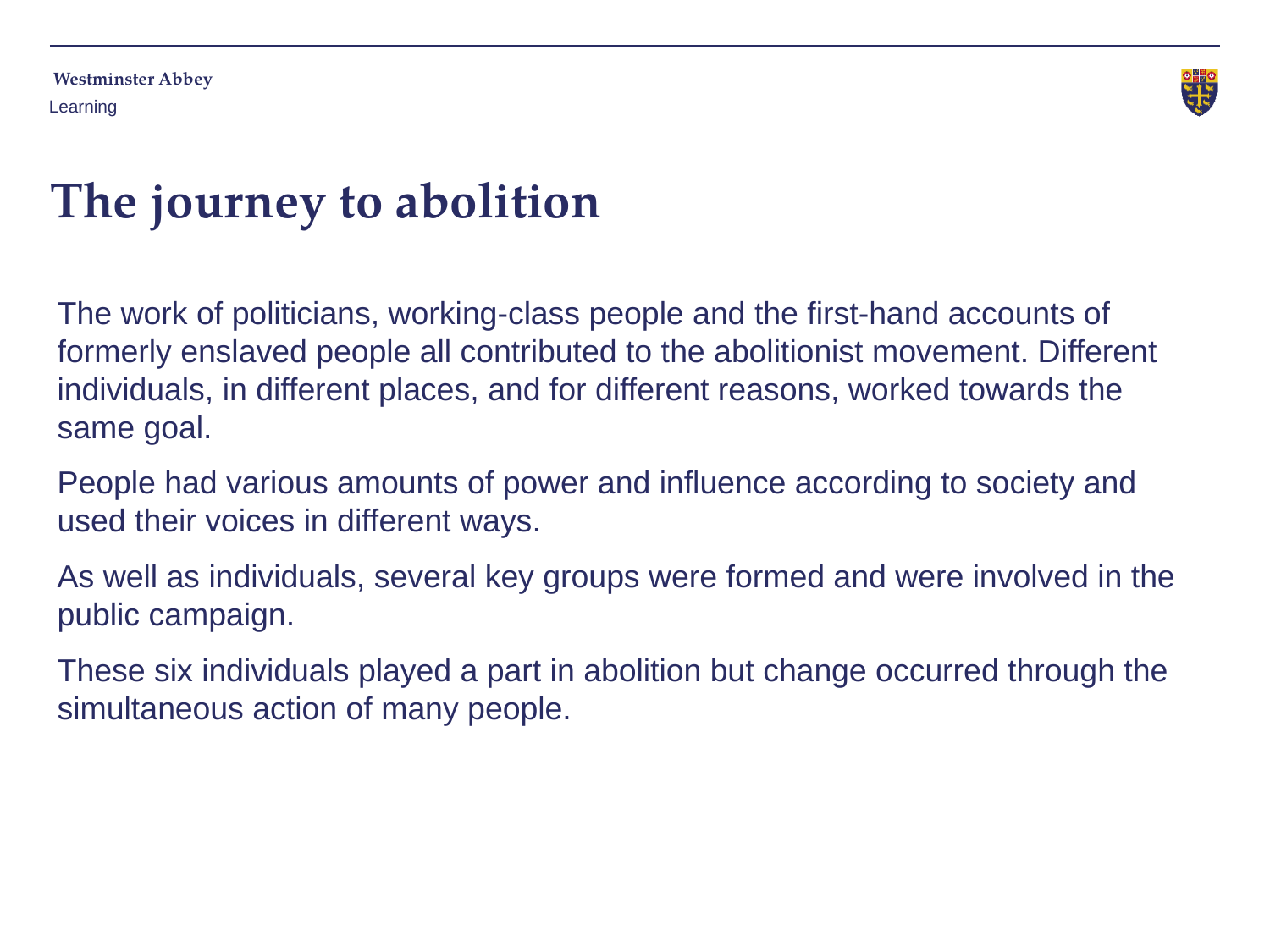

Learning
# The journey to abolition
The work of politicians, working-class people and the first-hand accounts of formerly enslaved people all contributed to the abolitionist movement. Different individuals, in different places, and for different reasons, worked towards the same goal.
People had various amounts of power and influence according to society and used their voices in different ways.
As well as individuals, several key groups were formed and were involved in the public campaign.
These six individuals played a part in abolition but change occurred through the simultaneous action of many people.